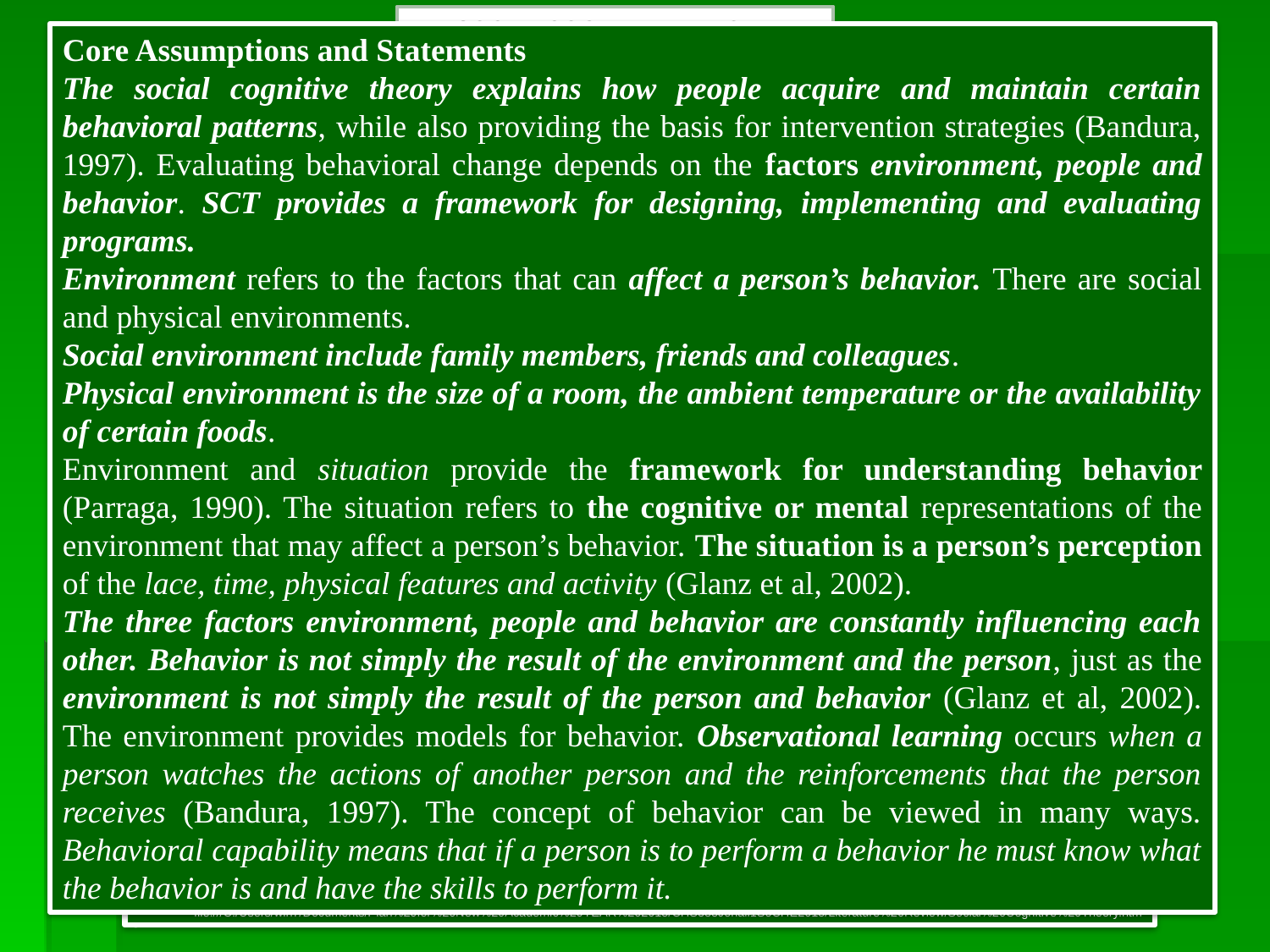

SOCIAL COGNITIVE THEORY
Core Assumptions and Statements
The social cognitive theory explains how people acquire and maintain certain behavioral patterns, while also providing the basis for intervention strategies (Bandura, 1997). Evaluating behavioral change depends on the factors environment, people and behavior. SCT provides a framework for designing, implementing and evaluating programs.
Environment refers to the factors that can affect a person’s behavior. There are social and physical environments.
Social environment include family members, friends and colleagues.
Physical environment is the size of a room, the ambient temperature or the availability of certain foods.
Environment and situation provide the framework for understanding behavior (Parraga, 1990). The situation refers to the cognitive or mental representations of the environment that may affect a person’s behavior. The situation is a person’s perception of the lace, time, physical features and activity (Glanz et al, 2002).
The three factors environment, people and behavior are constantly influencing each other. Behavior is not simply the result of the environment and the person, just as the environment is not simply the result of the person and behavior (Glanz et al, 2002). The environment provides models for behavior. Observational learning occurs when a person watches the actions of another person and the reinforcements that the person receives (Bandura, 1997). The concept of behavior can be viewed in many ways. Behavioral capability means that if a person is to perform a behavior he must know what the behavior is and have the skills to perform it.
39
JohaliSOCHE2014_2017
CHS383
file:///C:/Users/win7/Documents/Plan%20for%20New%20Academic%20YEAR%202015/CHS383Johali1SoCHE2015/Literature%20Review/Social%20Cognitive%20Theory.htm